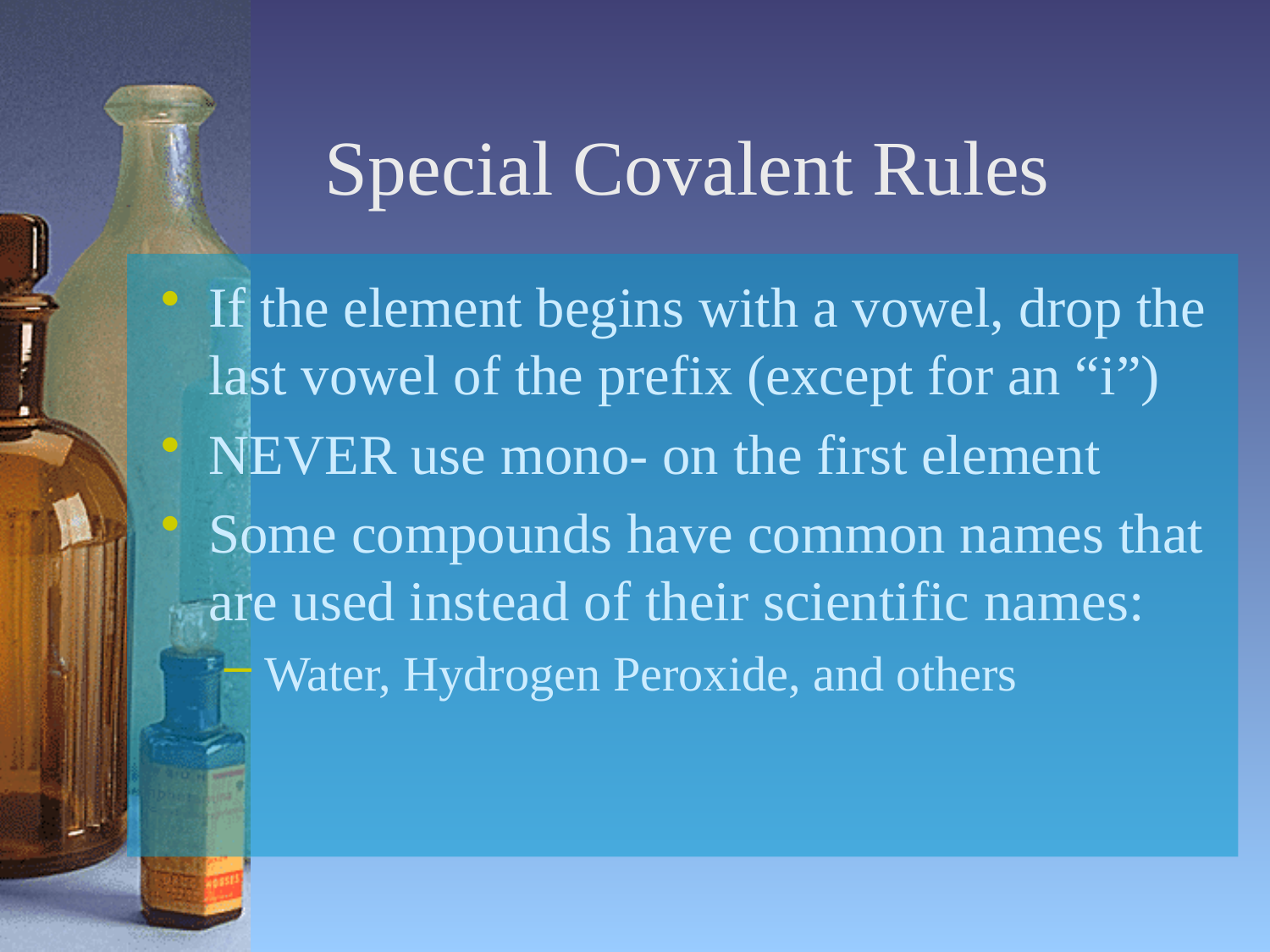

# Special Covalent Rules
If the element begins with a vowel, drop the last vowel of the prefix (except for an “i”)
NEVER use mono- on the first element
Some compounds have common names that are used instead of their scientific names:
Water, Hydrogen Peroxide, and others